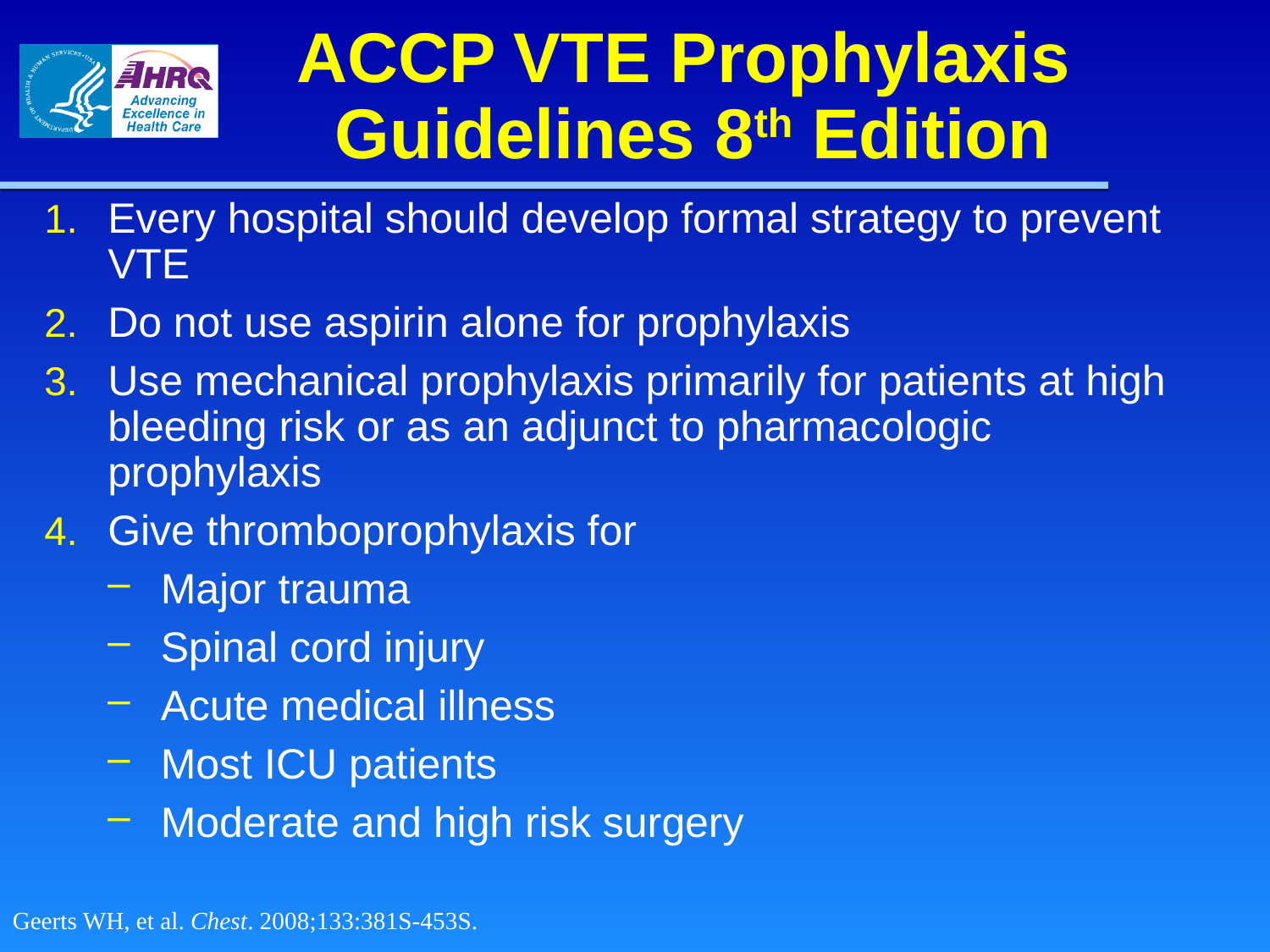

# ACCP VTE Prophylaxis Guidelines 8th Edition
Every hospital should develop formal strategy to prevent VTE
Do not use aspirin alone for prophylaxis
Use mechanical prophylaxis primarily for patients at high bleeding risk or as an adjunct to pharmacologic prophylaxis
Give thromboprophylaxis for
Major trauma
Spinal cord injury
Acute medical illness
Most ICU patients
Moderate and high risk surgery

Geerts WH, et al. Chest. 2008;133:381S-453S.